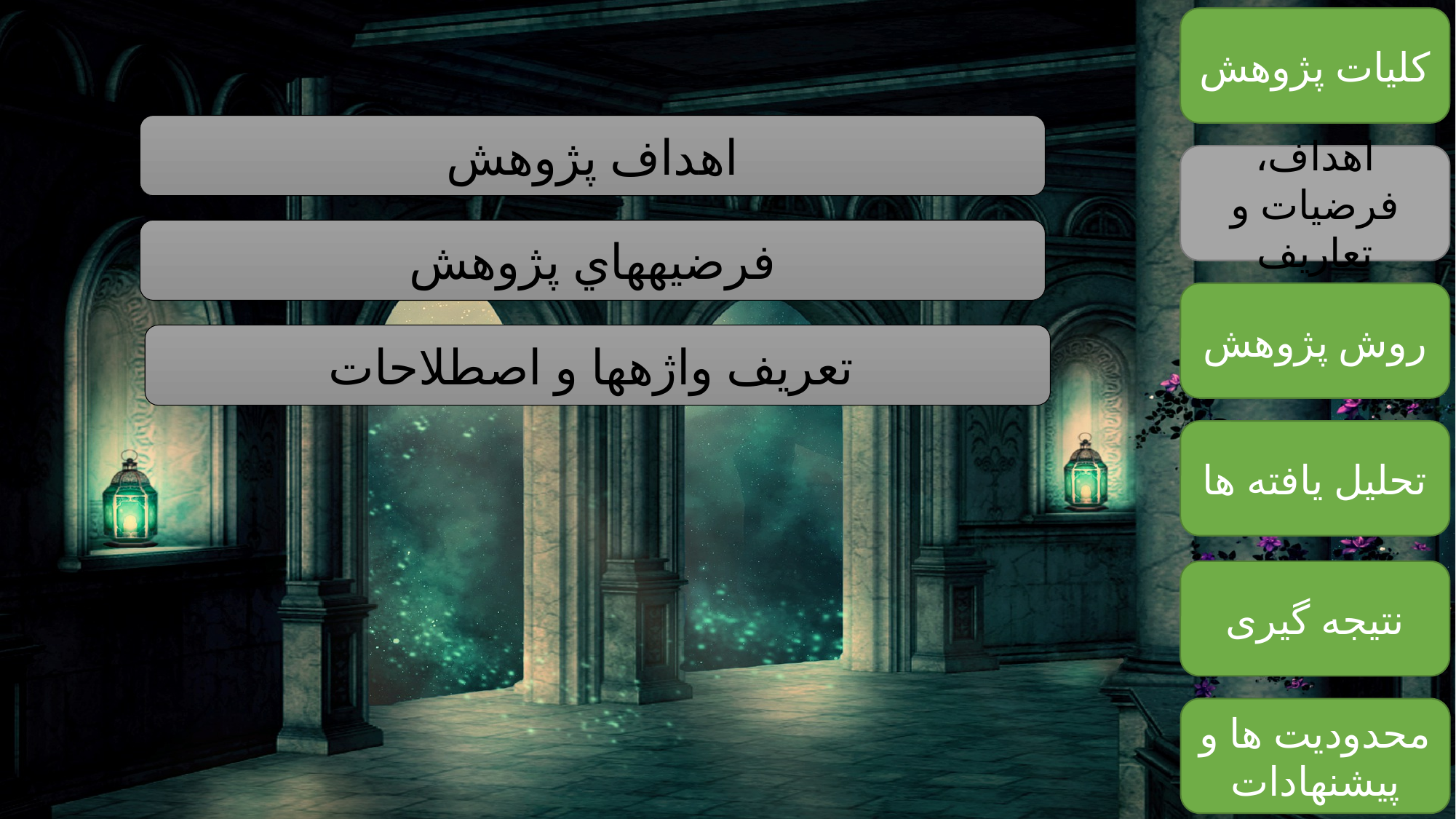

کلیات پژوهش
اهداف پژوهش
اهداف، فرضیات و تعاریف
فرضيه‏هاي پژوهش
روش پژوهش
تعريف واژه‏ها و اصطلاحات
تحلیل یافته ها
نتیجه گیری
محدودیت ها و پیشنهادات